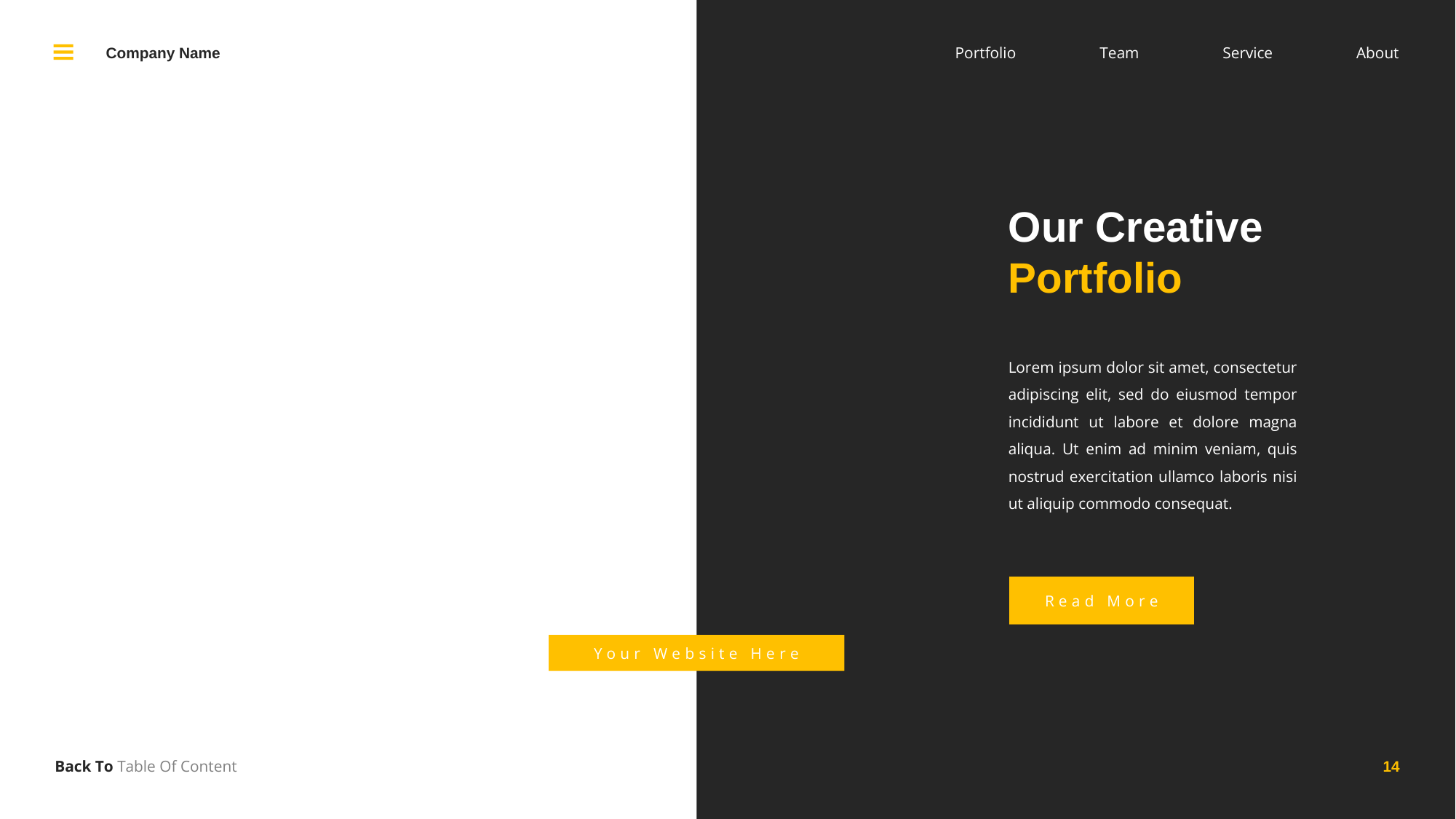

Company Name
Portfolio
Team
Service
About

Our Creative Portfolio
Lorem ipsum dolor sit amet, consectetur adipiscing elit, sed do eiusmod tempor incididunt ut labore et dolore magna aliqua. Ut enim ad minim veniam, quis nostrud exercitation ullamco laboris nisi ut aliquip commodo consequat.

Read More

Your Website Here
14
Back To Table Of Content